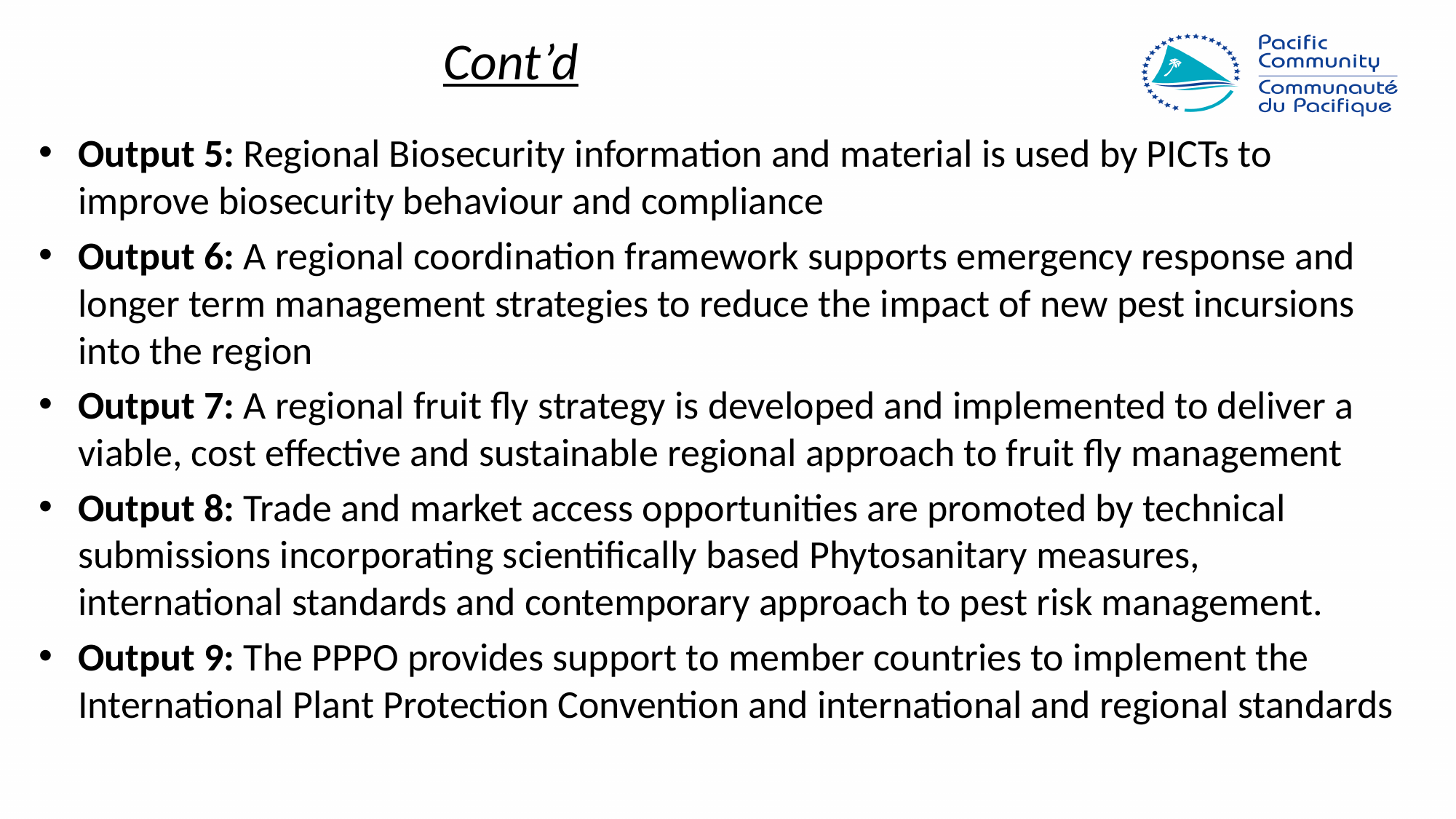

# Cont’d
Output 5: Regional Biosecurity information and material is used by PICTs to improve biosecurity behaviour and compliance
Output 6: A regional coordination framework supports emergency response and longer term management strategies to reduce the impact of new pest incursions into the region
Output 7: A regional fruit fly strategy is developed and implemented to deliver a viable, cost effective and sustainable regional approach to fruit fly management
Output 8: Trade and market access opportunities are promoted by technical submissions incorporating scientifically based Phytosanitary measures, international standards and contemporary approach to pest risk management.
Output 9: The PPPO provides support to member countries to implement the International Plant Protection Convention and international and regional standards